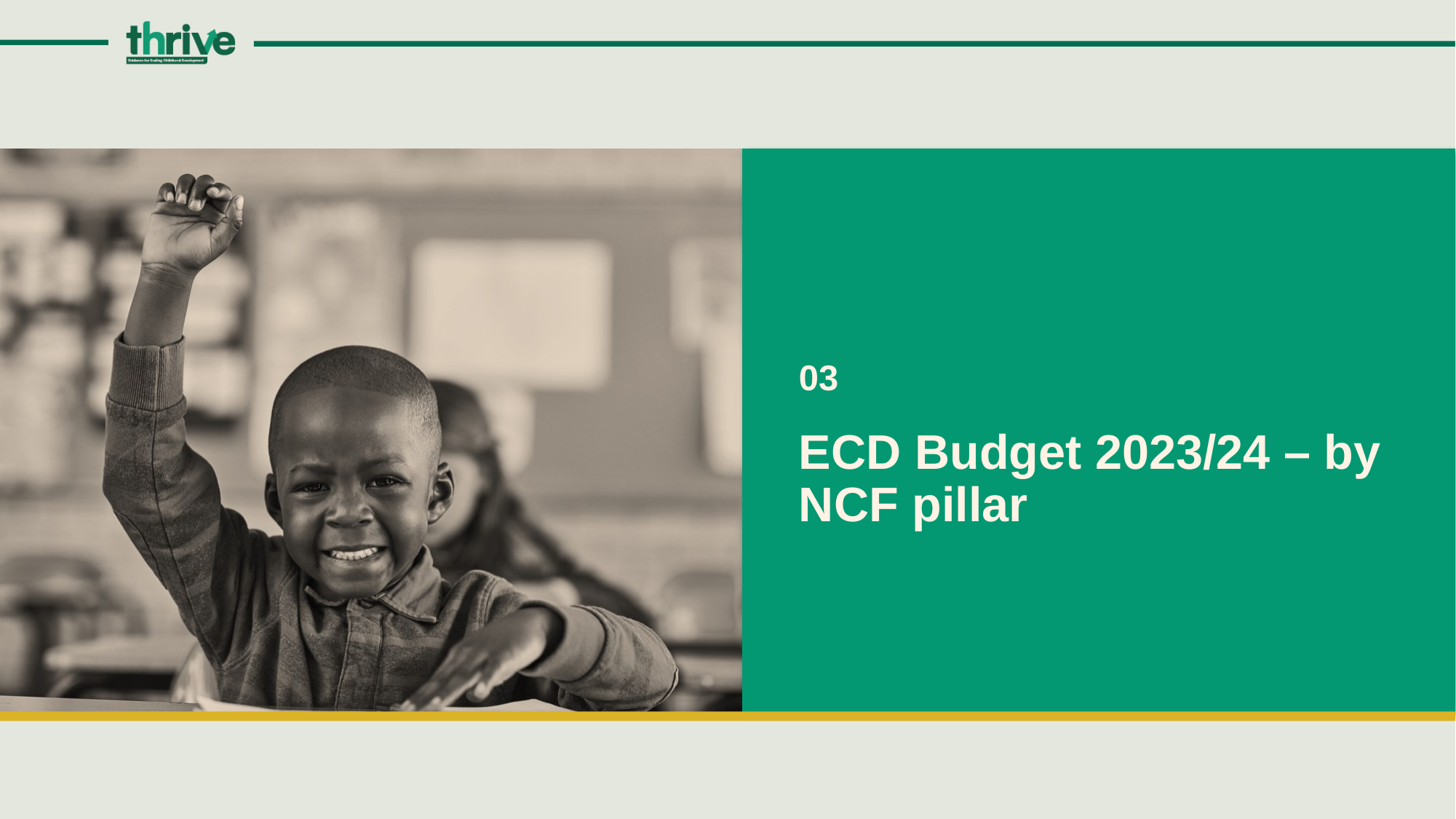

03
ECD Budget 2023/24 – by NCF pillar